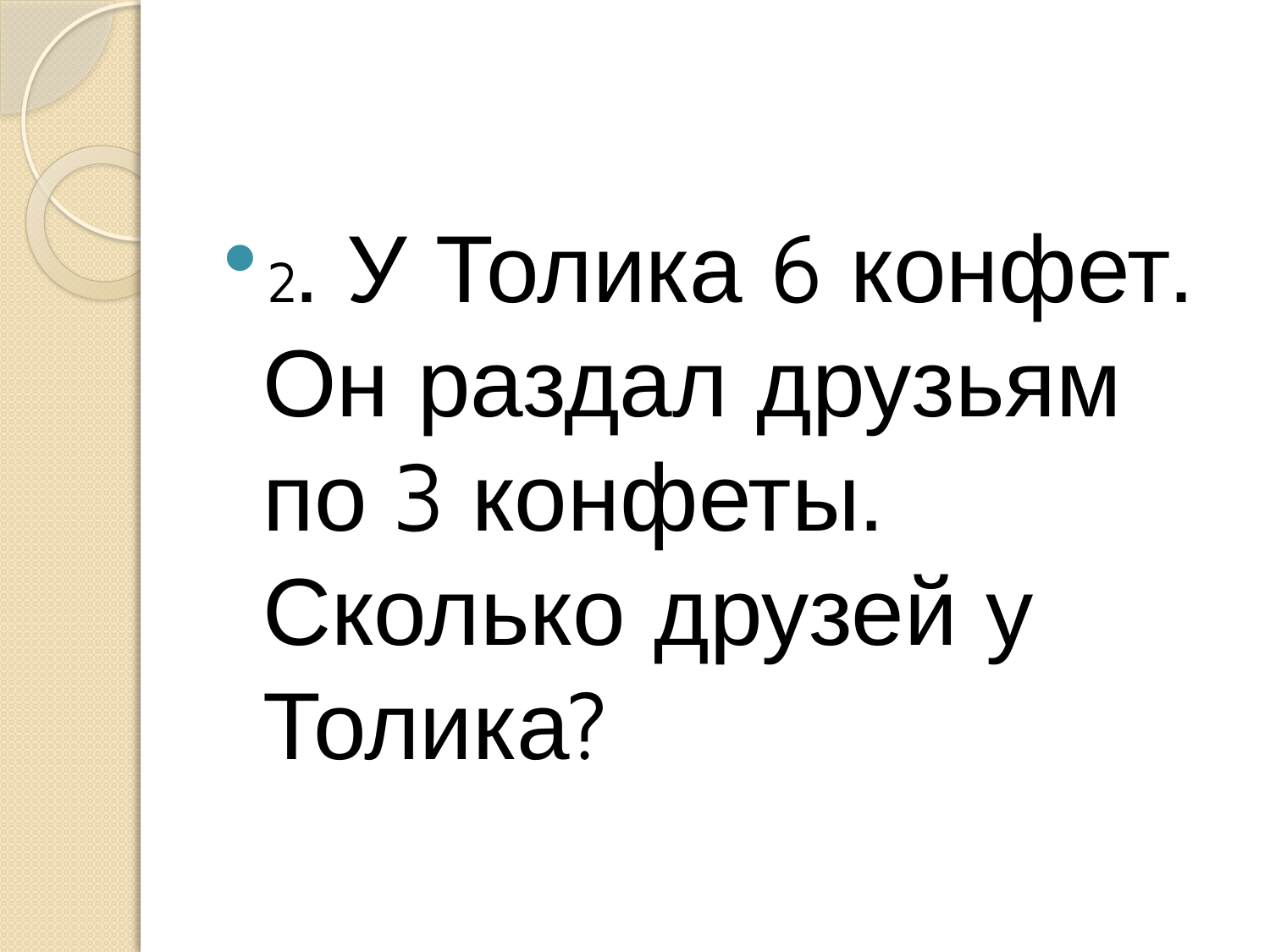

#
2. У Толика 6 конфет. Он раздал друзьям по 3 конфеты. Сколько друзей у Толика?